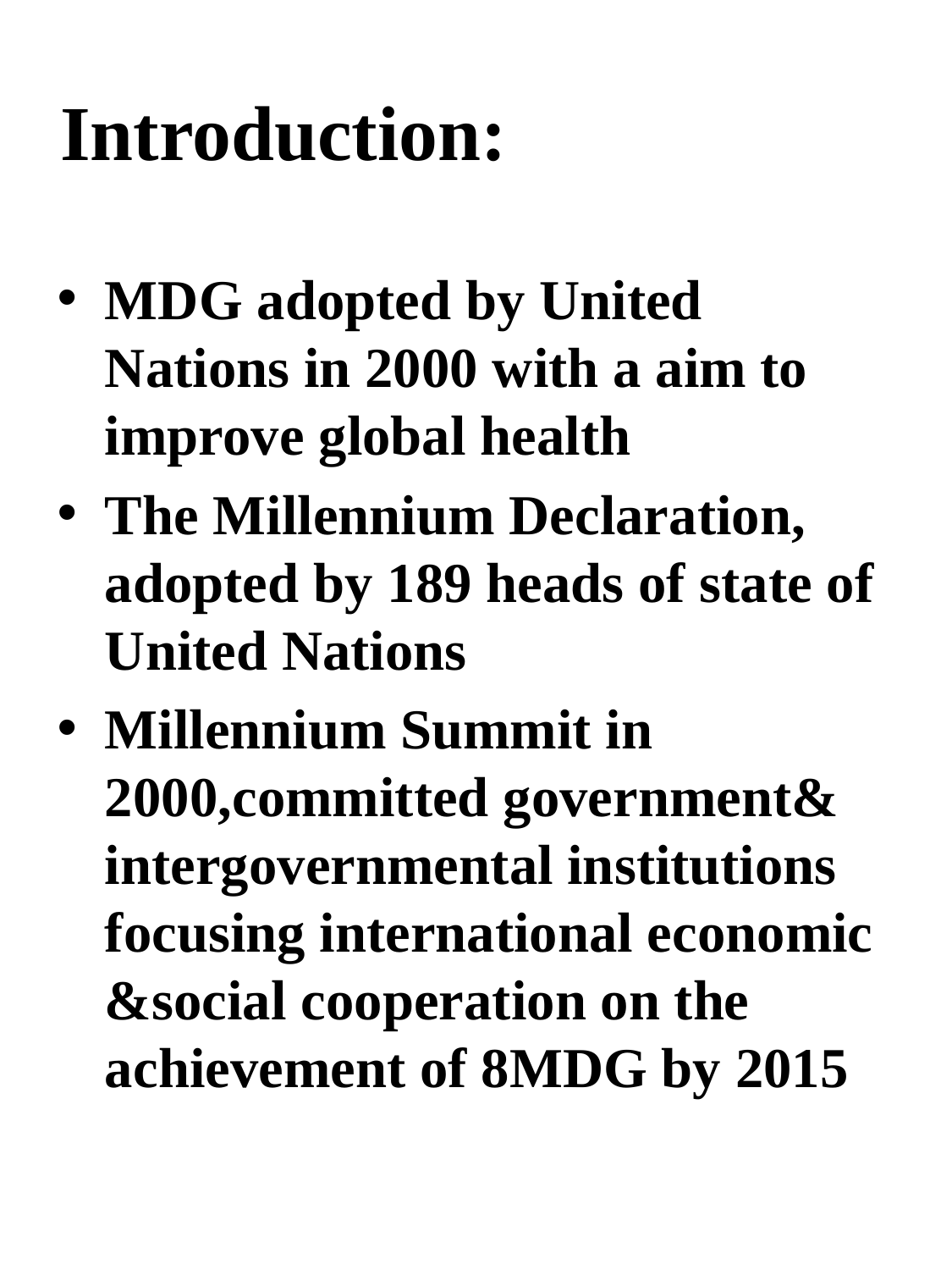

# Introduction:
MDG adopted by United Nations in 2000 with a aim to improve global health
The Millennium Declaration, adopted by 189 heads of state of United Nations
Millennium Summit in 2000,committed government& intergovernmental institutions focusing international economic &social cooperation on the achievement of 8MDG by 2015